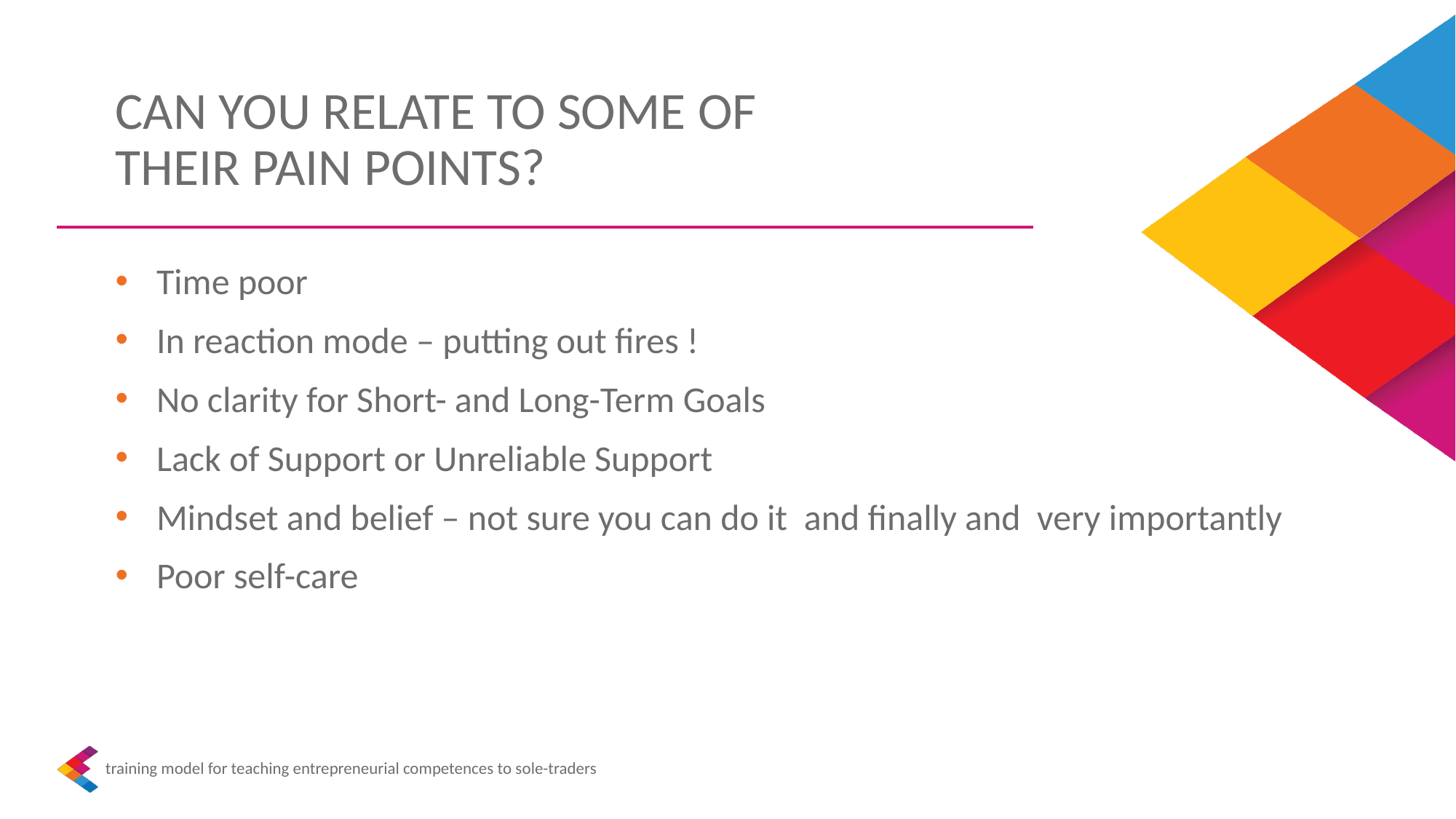

CAN YOU RELATE TO SOME OF THEIR PAIN POINTS?

Time poor
In reaction mode – putting out fires !
No clarity for Short- and Long-Term Goals
Lack of Support or Unreliable Support
Mindset and belief – not sure you can do it  and finally and  very importantly
Poor self-care